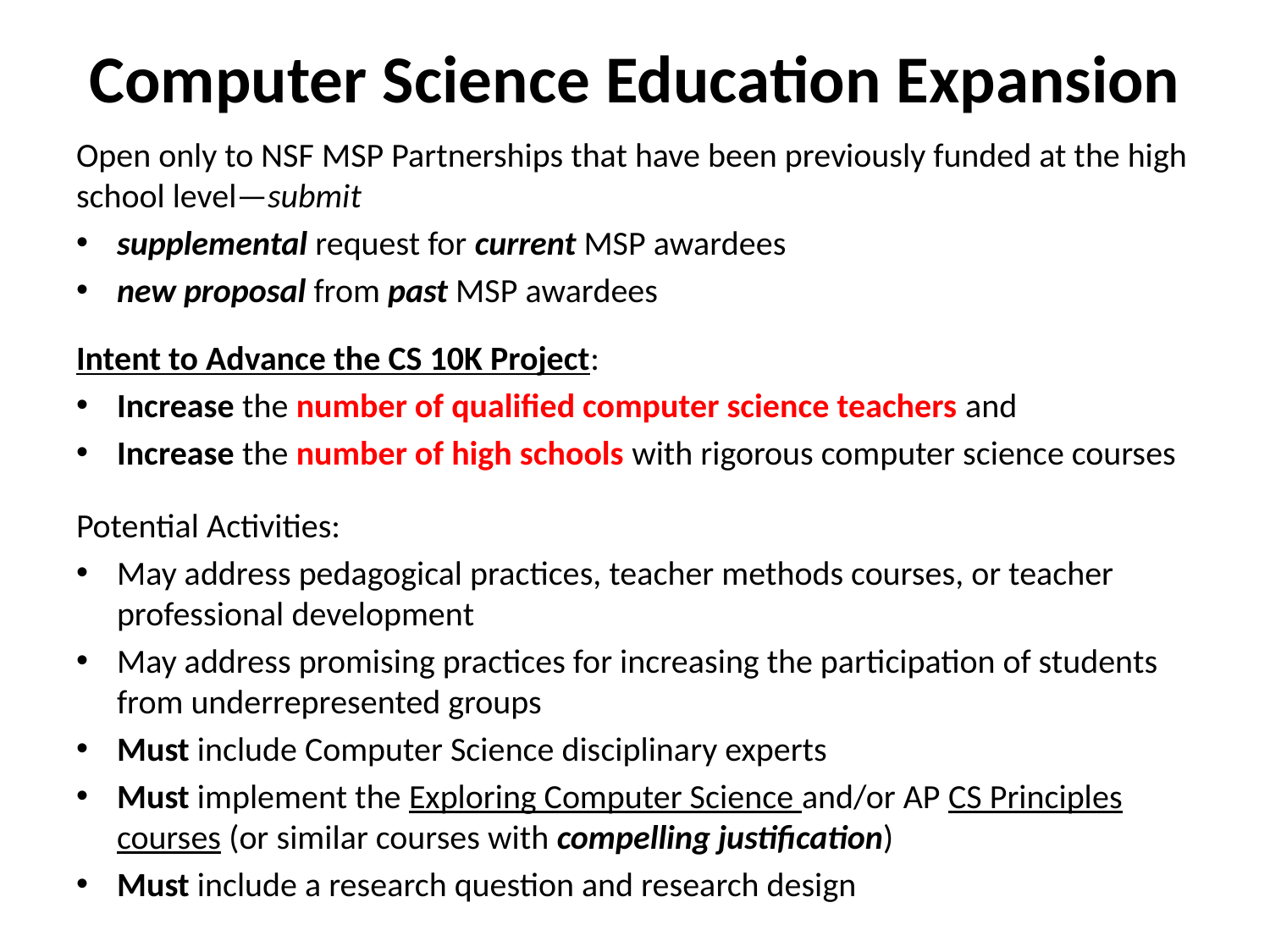

# Computer Science Education Expansion
Open only to NSF MSP Partnerships that have been previously funded at the high school level—submit
supplemental request for current MSP awardees
new proposal from past MSP awardees

Intent to Advance the CS 10K Project:
Increase the number of qualified computer science teachers and
Increase the number of high schools with rigorous computer science courses

Potential Activities:
May address pedagogical practices, teacher methods courses, or teacher professional development
May address promising practices for increasing the participation of students from underrepresented groups
Must include Computer Science disciplinary experts
Must implement the Exploring Computer Science and/or AP CS Principles courses (or similar courses with compelling justification)
Must include a research question and research design